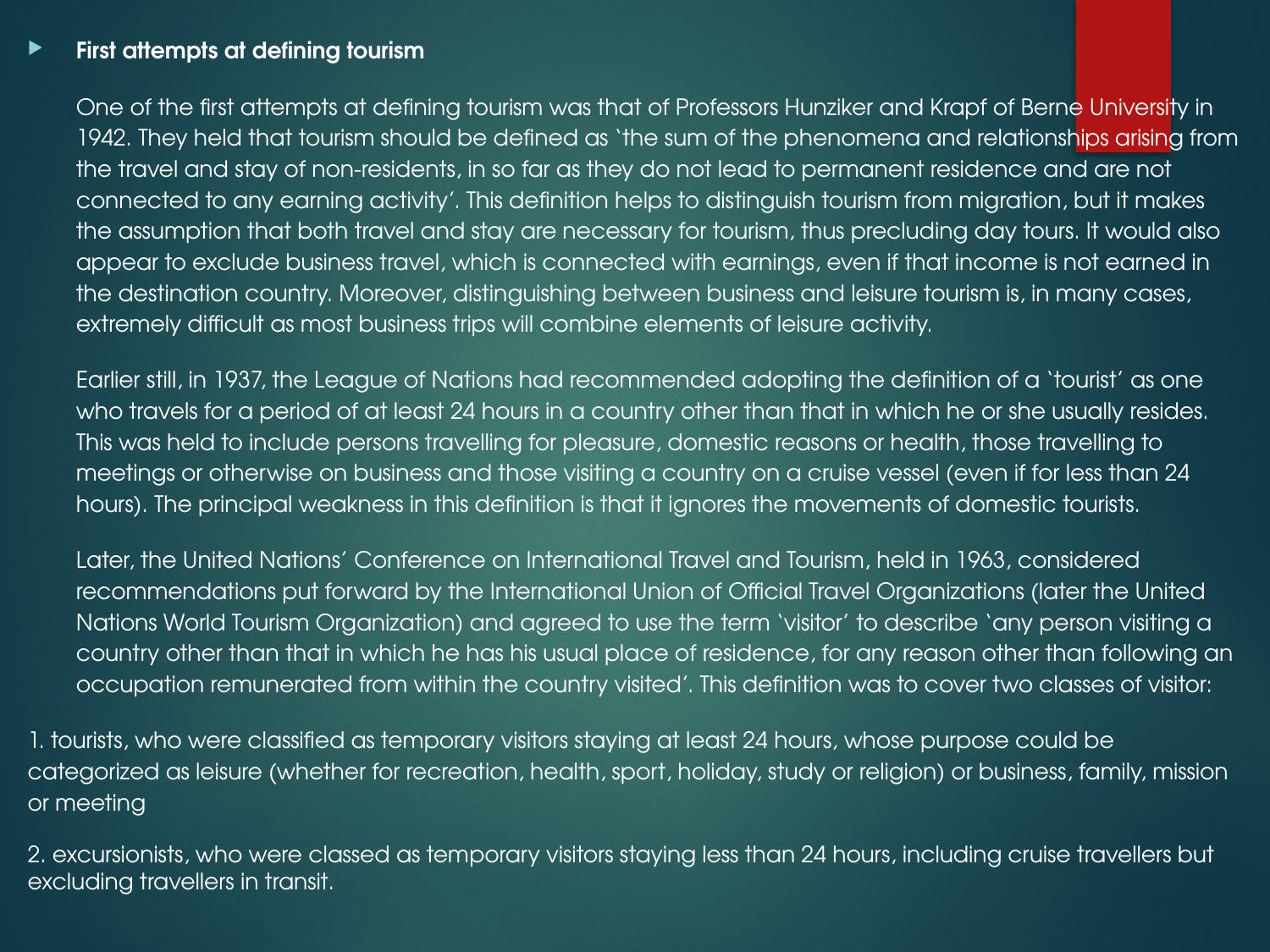

First attempts at defining tourism
One of the first attempts at defining tourism was that of Professors Hunziker and Krapf of Berne University in 1942. They held that tourism should be defined as ‘the sum of the phenomena and relationships arising from the travel and stay of non-residents, in so far as they do not lead to permanent residence and are not connected to any earning activity’. This definition helps to distinguish tourism from migration, but it makes the assumption that both travel and stay are necessary for tourism, thus precluding day tours. It would also appear to exclude business travel, which is connected with earnings, even if that income is not earned in the destination country. Moreover, distinguishing between business and leisure tourism is, in many cases, extremely difficult as most business trips will combine elements of leisure activity.
Earlier still, in 1937, the League of Nations had recommended adopting the definition of a ‘tourist’ as one who travels for a period of at least 24 hours in a country other than that in which he or she usually resides. This was held to include persons travelling for pleasure, domestic reasons or health, those travelling to meetings or otherwise on business and those visiting a country on a cruise vessel (even if for less than 24 hours). The principal weakness in this definition is that it ignores the movements of domestic tourists.
Later, the United Nations’ Conference on International Travel and Tourism, held in 1963, considered recommendations put forward by the International Union of Official Travel Organizations (later the United Nations World Tourism Organization) and agreed to use the term ‘visitor’ to describe ‘any person visiting a country other than that in which he has his usual place of residence, for any reason other than following an occupation remunerated from within the country visited’. This definition was to cover two classes of visitor:
1. tourists, who were classified as temporary visitors staying at least 24 hours, whose purpose could be categorized as leisure (whether for recreation, health, sport, holiday, study or religion) or business, family, mission or meeting
2. excursionists, who were classed as temporary visitors staying less than 24 hours, including cruise travellers but excluding travellers in transit.